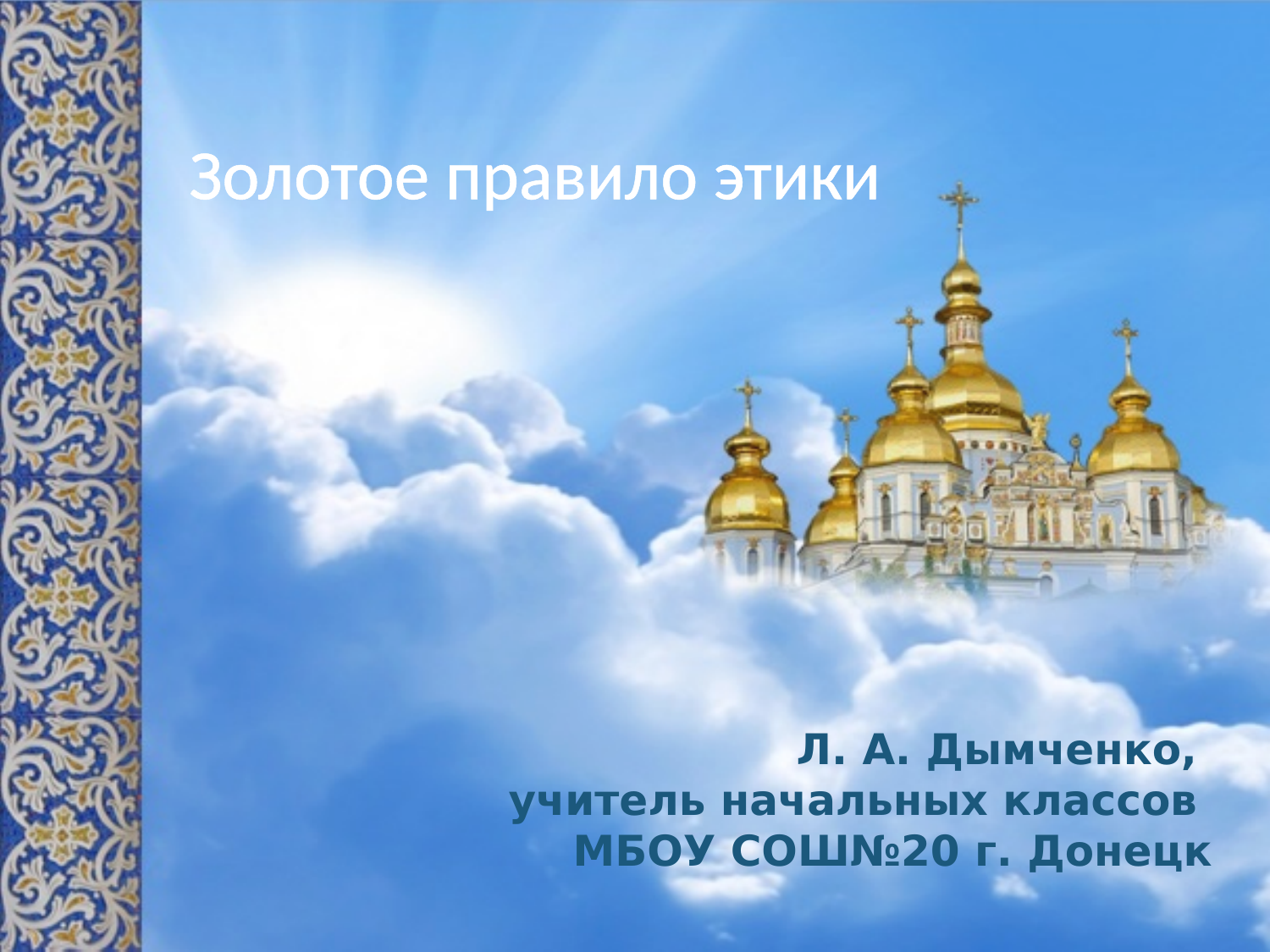

# Золотое правило этики
Л. А. Дымченко,
учитель начальных классов
МБОУ СОШ№20 г. Донецк